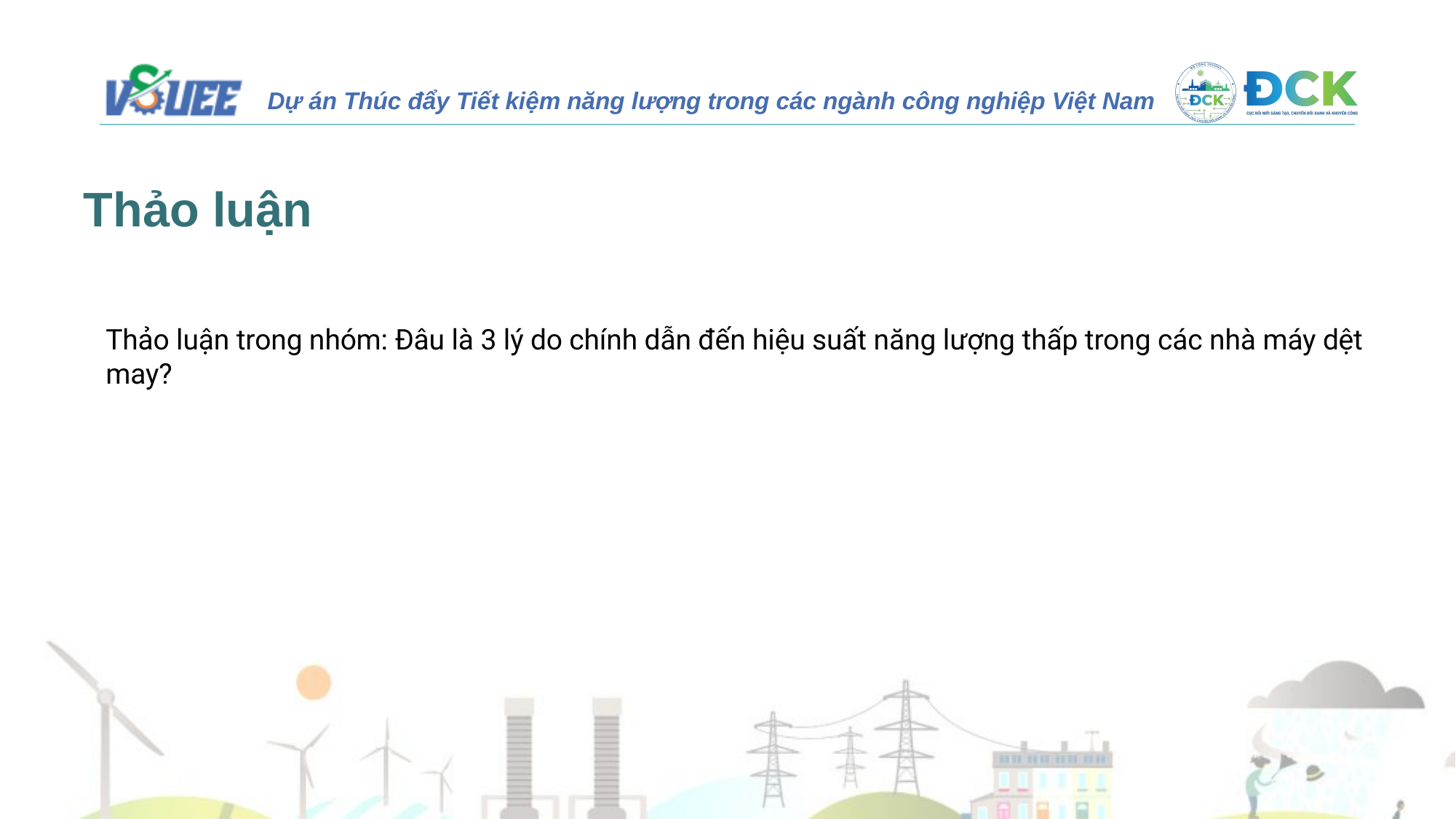

Thảo luận
Thảo luận trong nhóm: Đâu là 3 lý do chính dẫn đến hiệu suất năng lượng thấp trong các nhà máy dệt may?